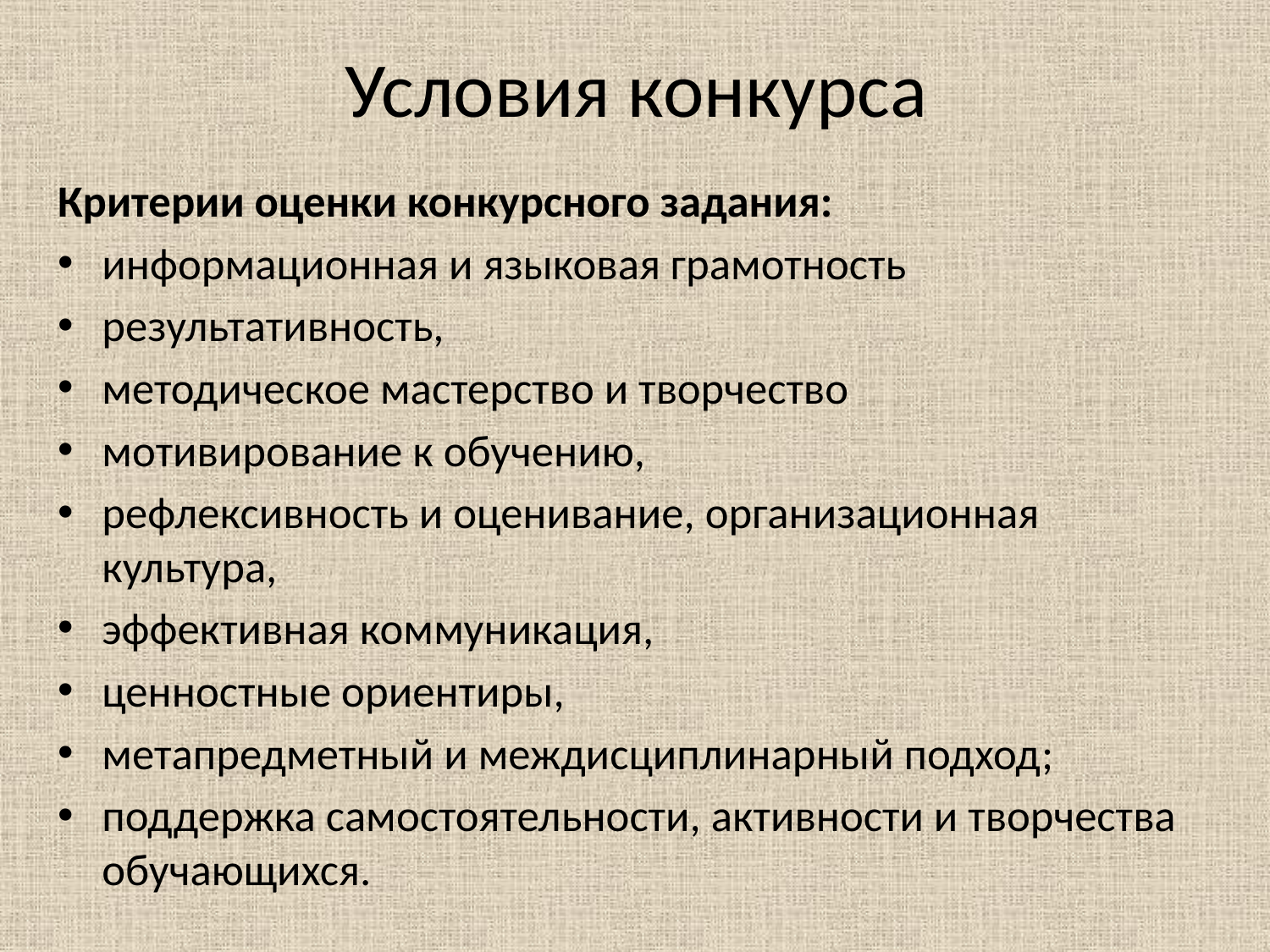

# Условия конкурса
Критерии оценки конкурсного задания:
информационная и языковая грамотность
результативность,
методическое мастерство и творчество
мотивирование к обучению,
рефлексивность и оценивание, организационная культура,
эффективная коммуникация,
ценностные ориентиры,
метапредметный и междисциплинарный подход;
поддержка самостоятельности, активности и творчества обучающихся.